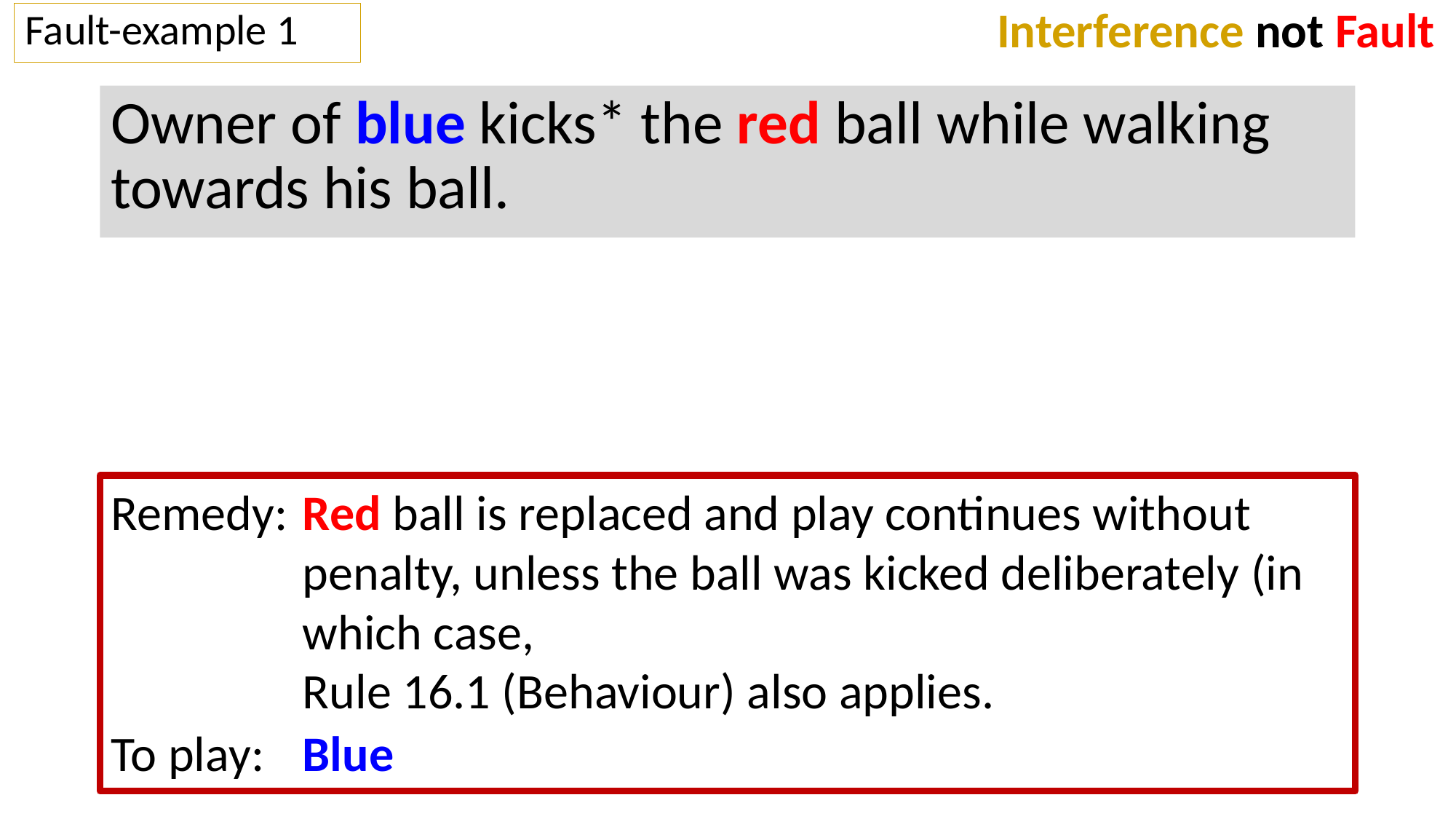

Interference not Fault

Fault-example 1

Owner of blue kicks* the red ball while walking towards his ball.

Remedy:	Red ball is replaced and play continues without penalty, unless the ball was kicked deliberately (in which case,
Rule 16.1 (Behaviour) also applies.
To play:	Blue